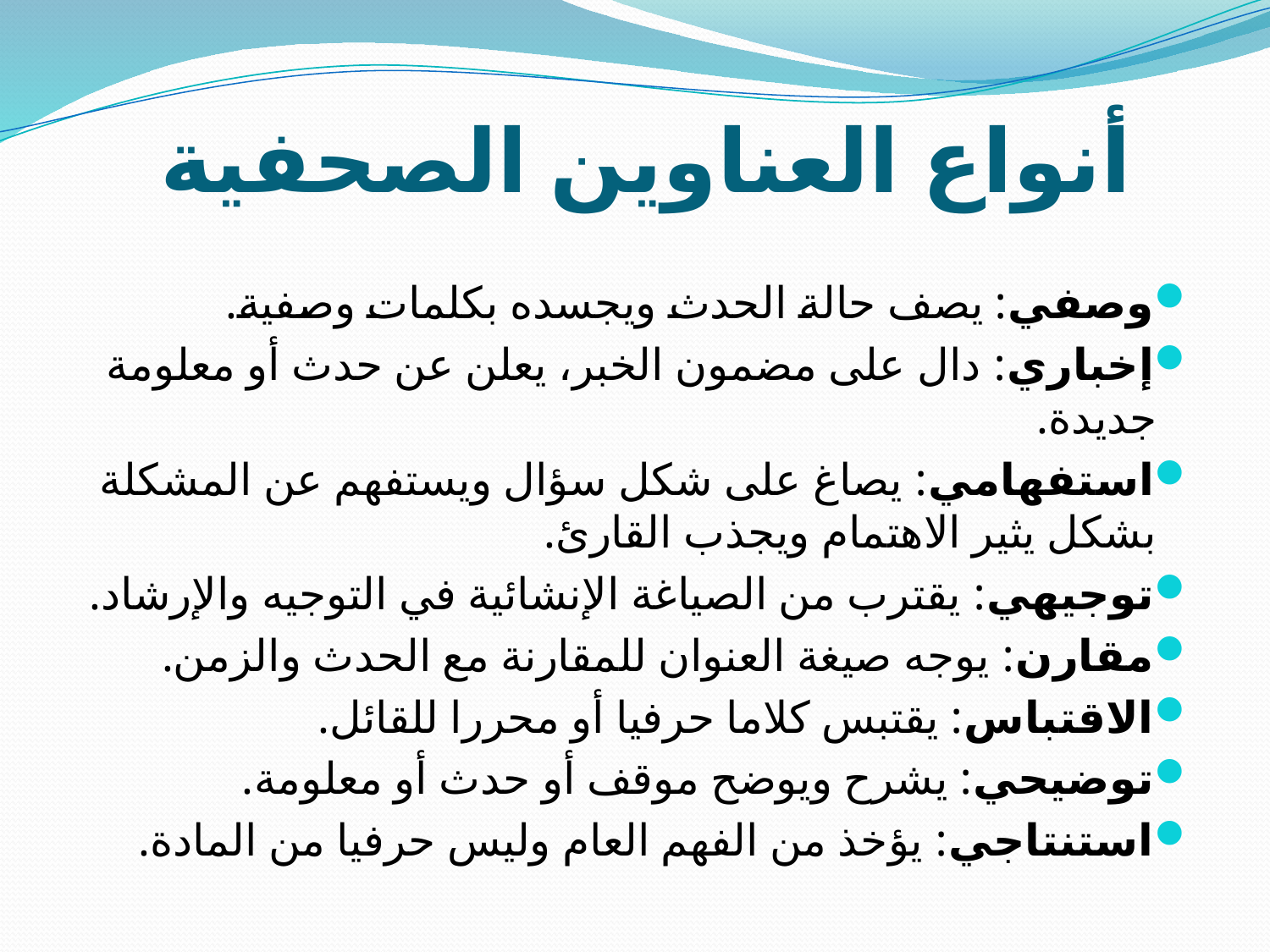

# أنواع العناوين الصحفية
وصفي: يصف حالة الحدث ويجسده بكلمات وصفية.
إخباري: دال على مضمون الخبر، يعلن عن حدث أو معلومة جديدة.
استفهامي: يصاغ على شكل سؤال ويستفهم عن المشكلة بشكل يثير الاهتمام ويجذب القارئ.
توجيهي: يقترب من الصياغة الإنشائية في التوجيه والإرشاد.
مقارن: يوجه صيغة العنوان للمقارنة مع الحدث والزمن.
الاقتباس: يقتبس كلاما حرفيا أو محررا للقائل.
توضيحي: يشرح ويوضح موقف أو حدث أو معلومة.
استنتاجي: يؤخذ من الفهم العام وليس حرفيا من المادة.